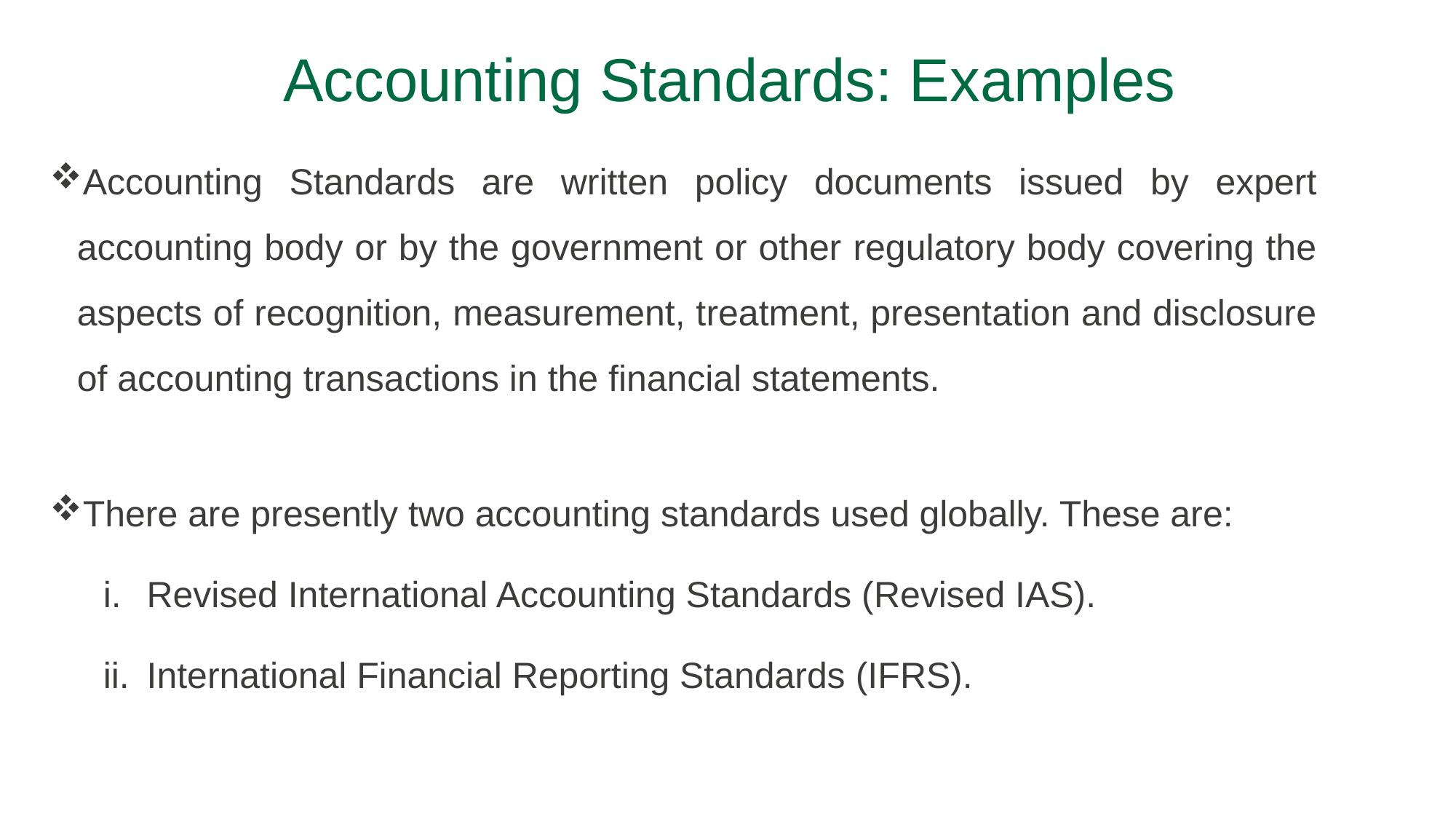

# Accounting Standards: Examples
Accounting Standards are written policy documents issued by expert accounting body or by the government or other regulatory body covering the aspects of recognition, measurement, treatment, presentation and disclosure of accounting transactions in the financial statements.

There are presently two accounting standards used globally. These are:
Revised International Accounting Standards (Revised IAS).
International Financial Reporting Standards (IFRS).